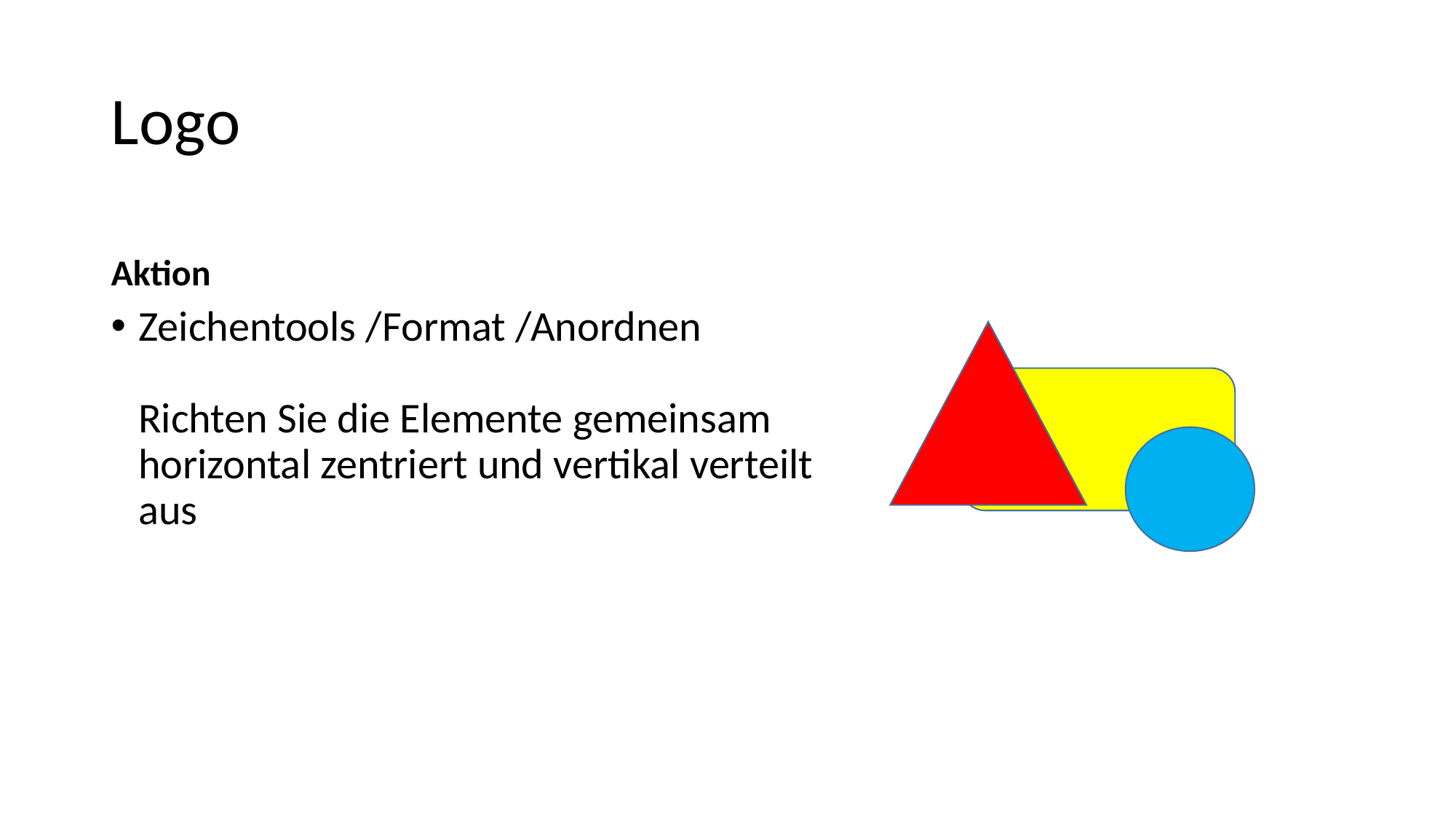

# Logo
Aktion
Zeichentools /Format /Anordnen
Richten Sie die Elemente gemeinsam horizontal zentriert und vertikal verteilt aus